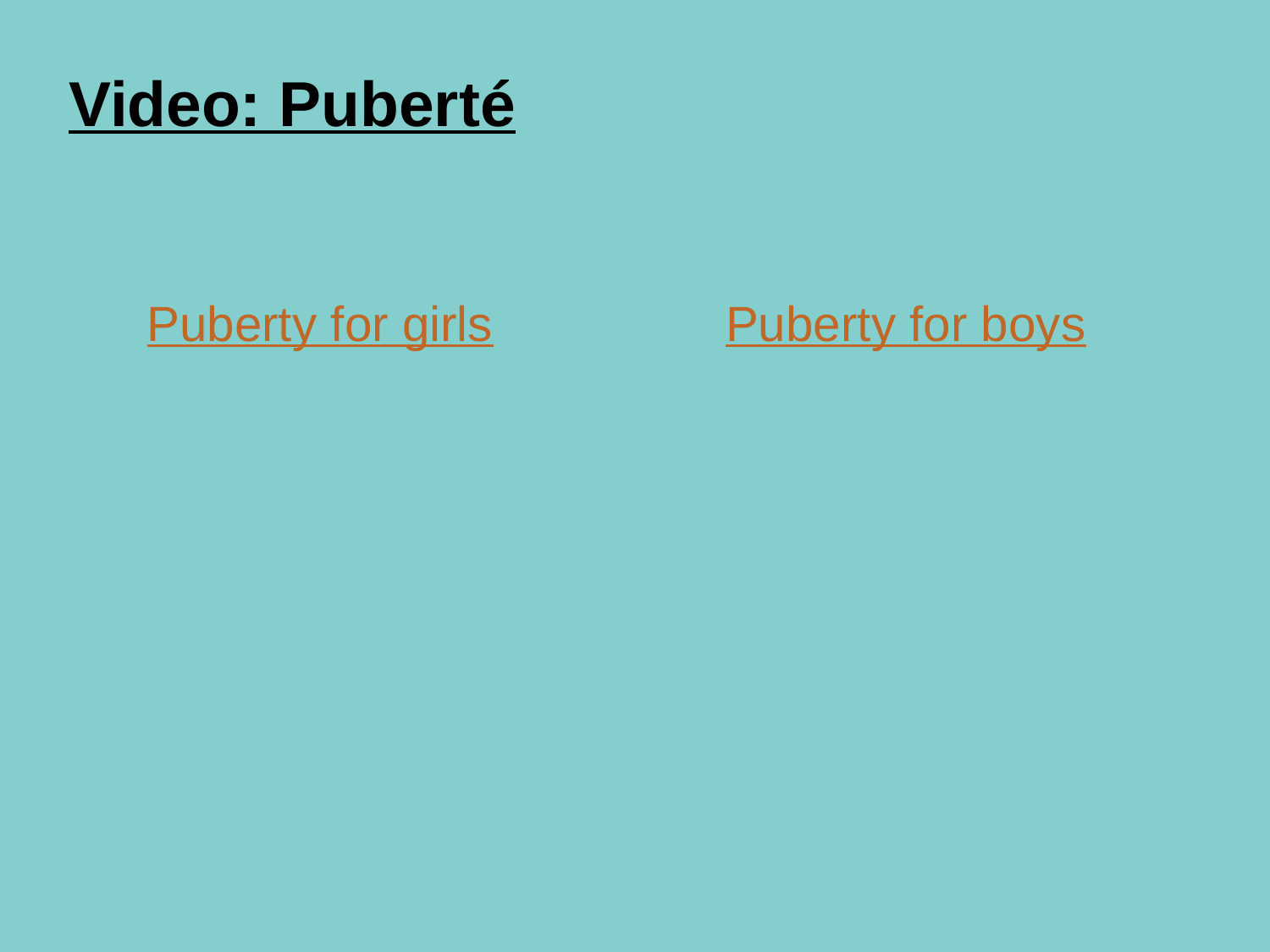

# Video: Puberté
Puberty for girls

Puberty for boys